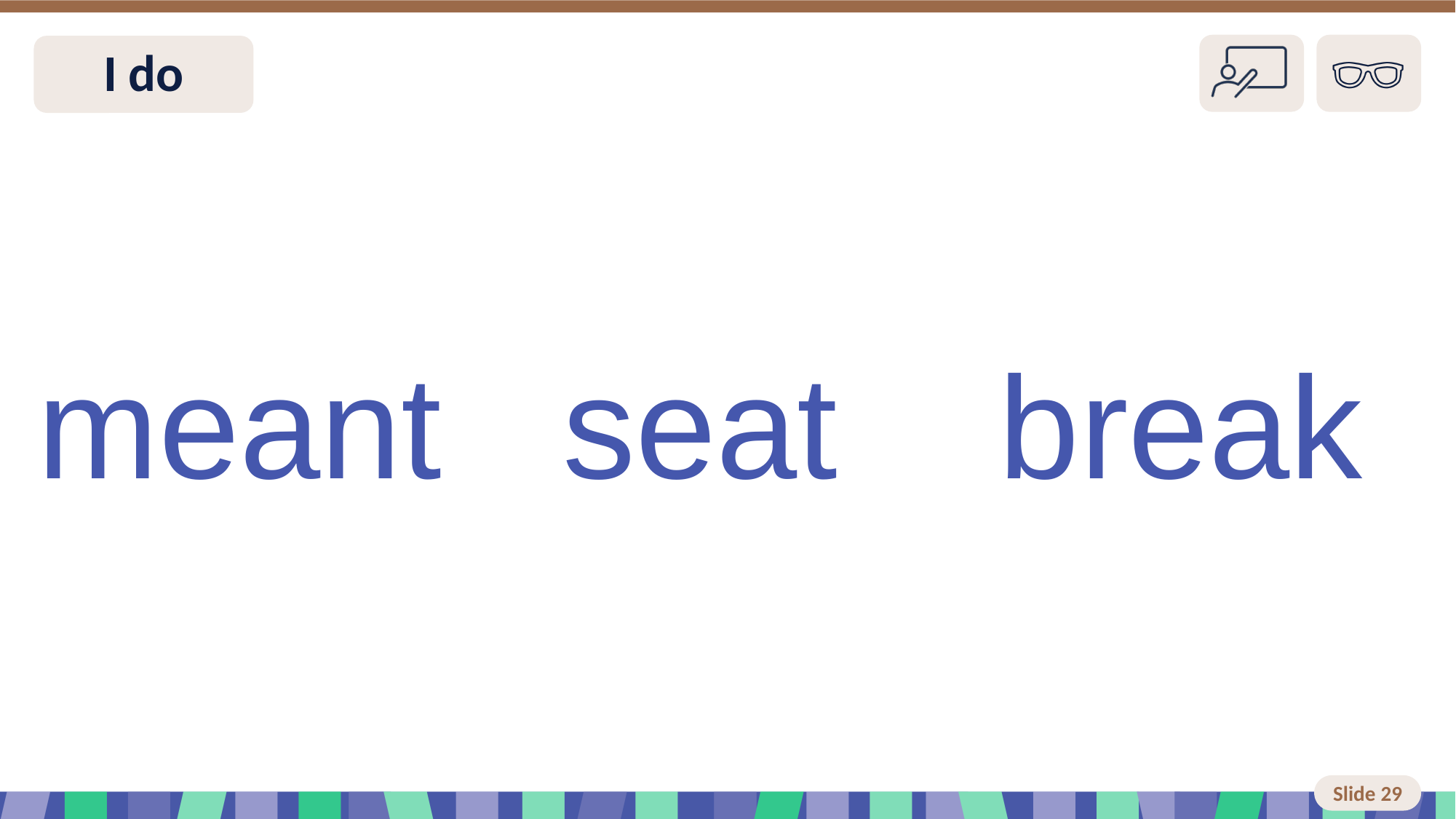

Slide 29 I do
meant   seat    break